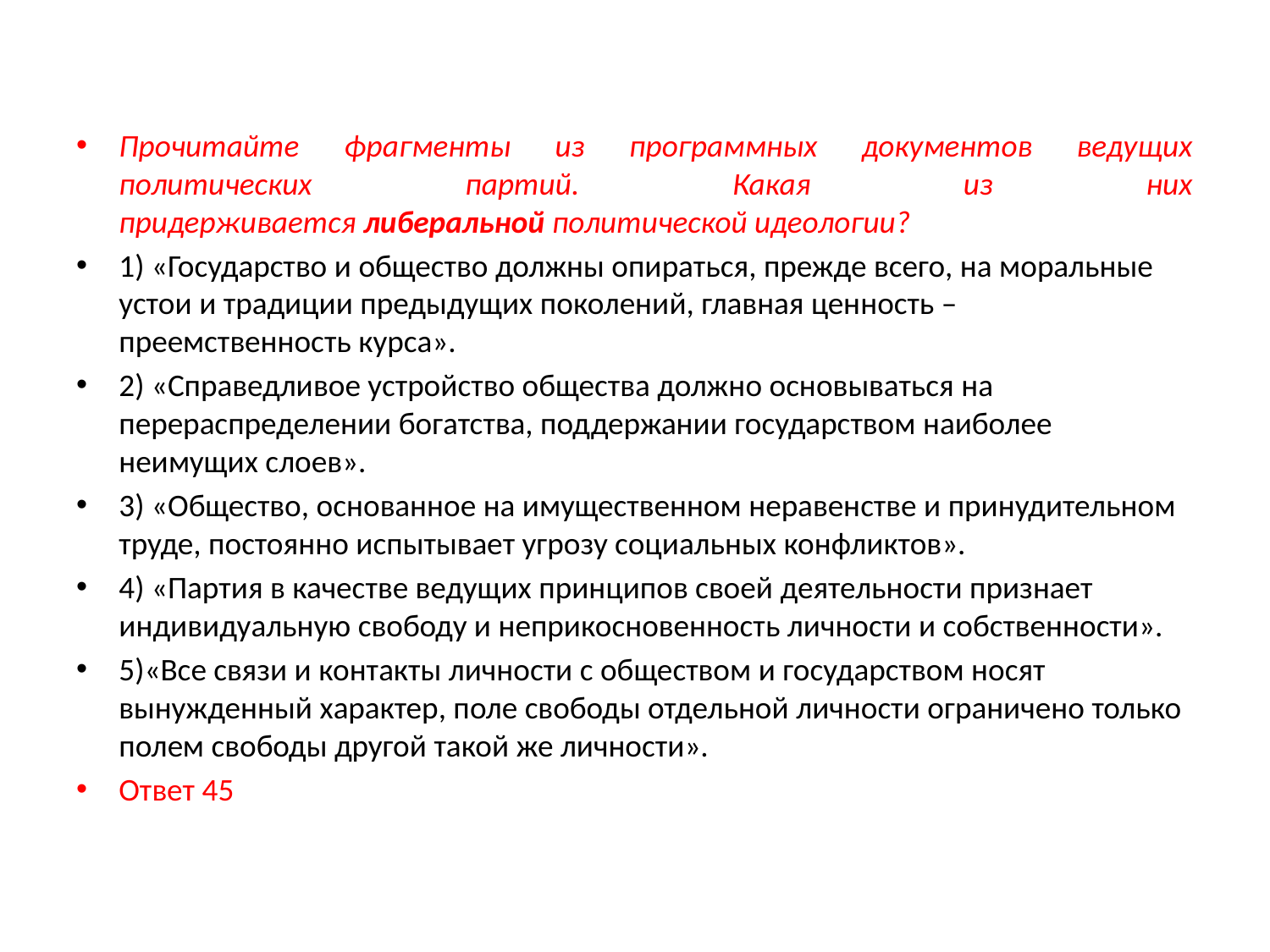

#
Прочитайте фрагменты из программных документов ведущих политических партий. Какая из них придерживается либеральной политической идеологии?
1) «Государство и общество должны опираться, прежде всего, на моральные устои и традиции предыдущих поколений, главная ценность – преемственность курса».
2) «Справедливое устройство общества должно основываться на перераспределении богатства, поддержании государством наиболее неимущих слоев».
3) «Общество, основанное на имущественном неравенстве и принудительном труде, постоянно испытывает угрозу социальных конфликтов».
4) «Партия в качестве ведущих принципов своей деятельности признает индивидуальную свободу и неприкосновенность личности и собственности».
5)«Все связи и контакты личности с обществом и государством носят вынужденный характер, поле свободы отдельной личности ограничено только полем свободы другой такой же личности».
Ответ 45